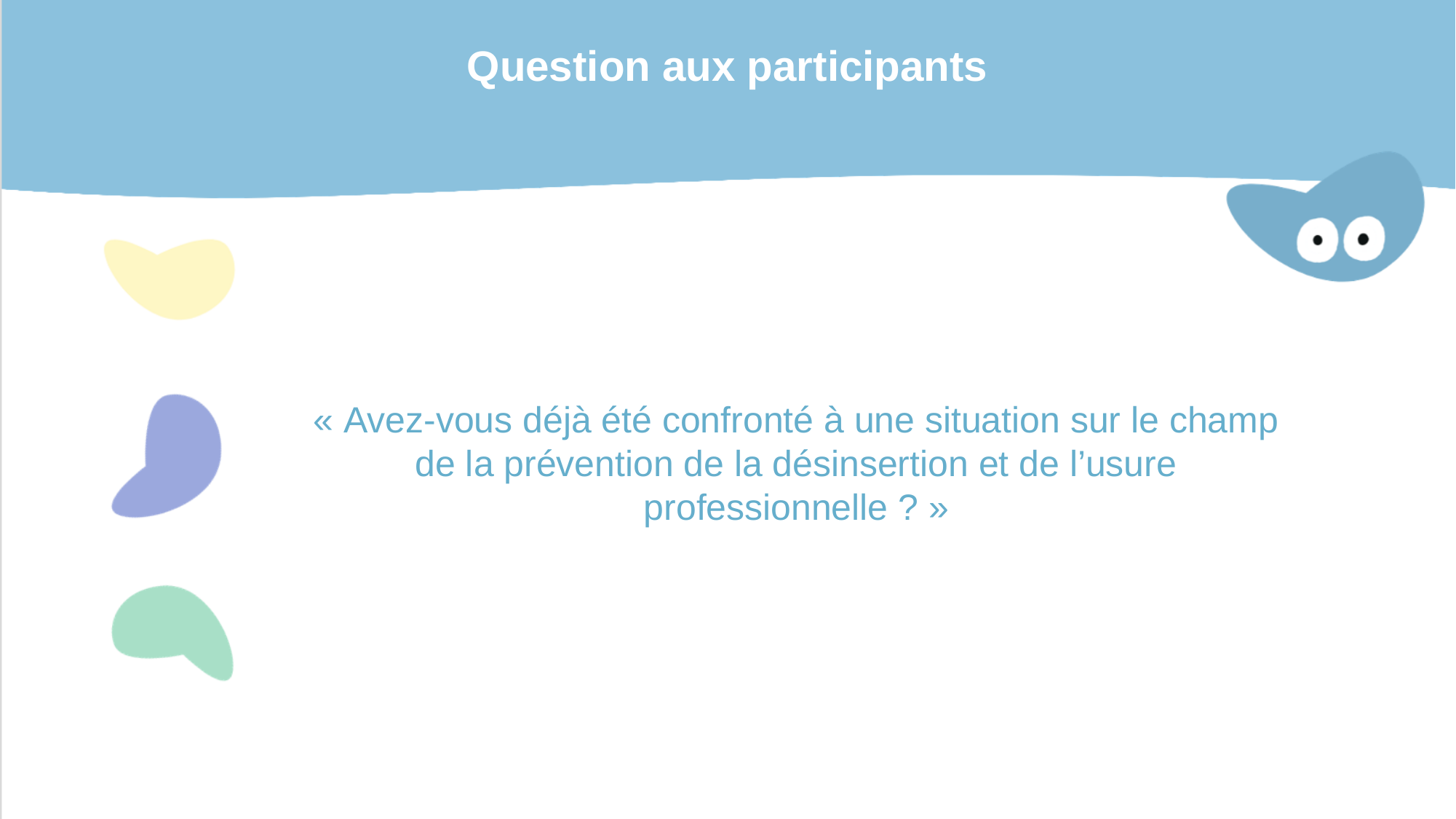

Question aux participants
« Avez-vous déjà été confronté à une situation sur le champ de la prévention de la désinsertion et de l’usure professionnelle ? »